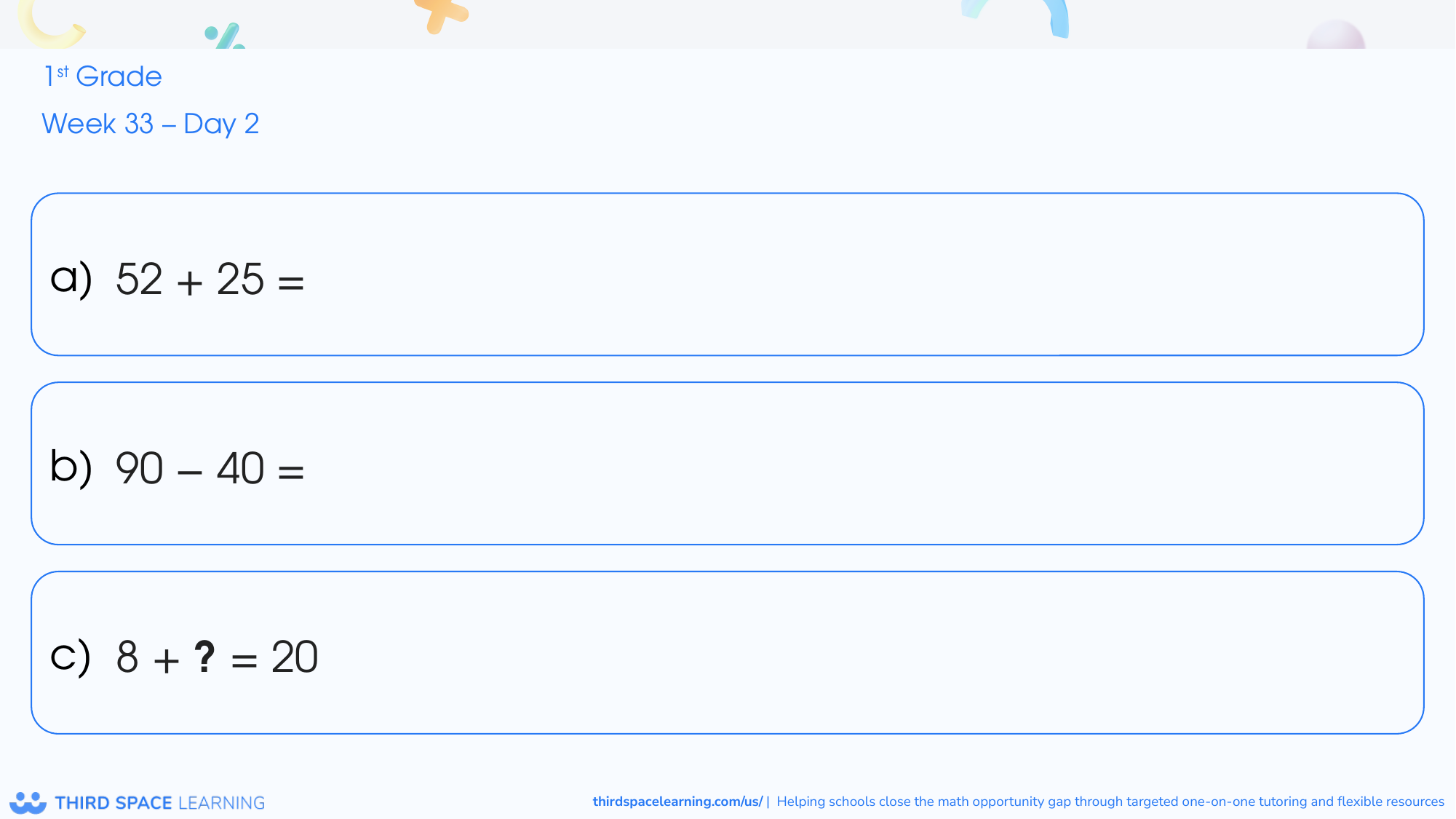

1st Grade
Week 33 – Day 2
52 + 25 =
90 − 40 =
8 + ? = 20